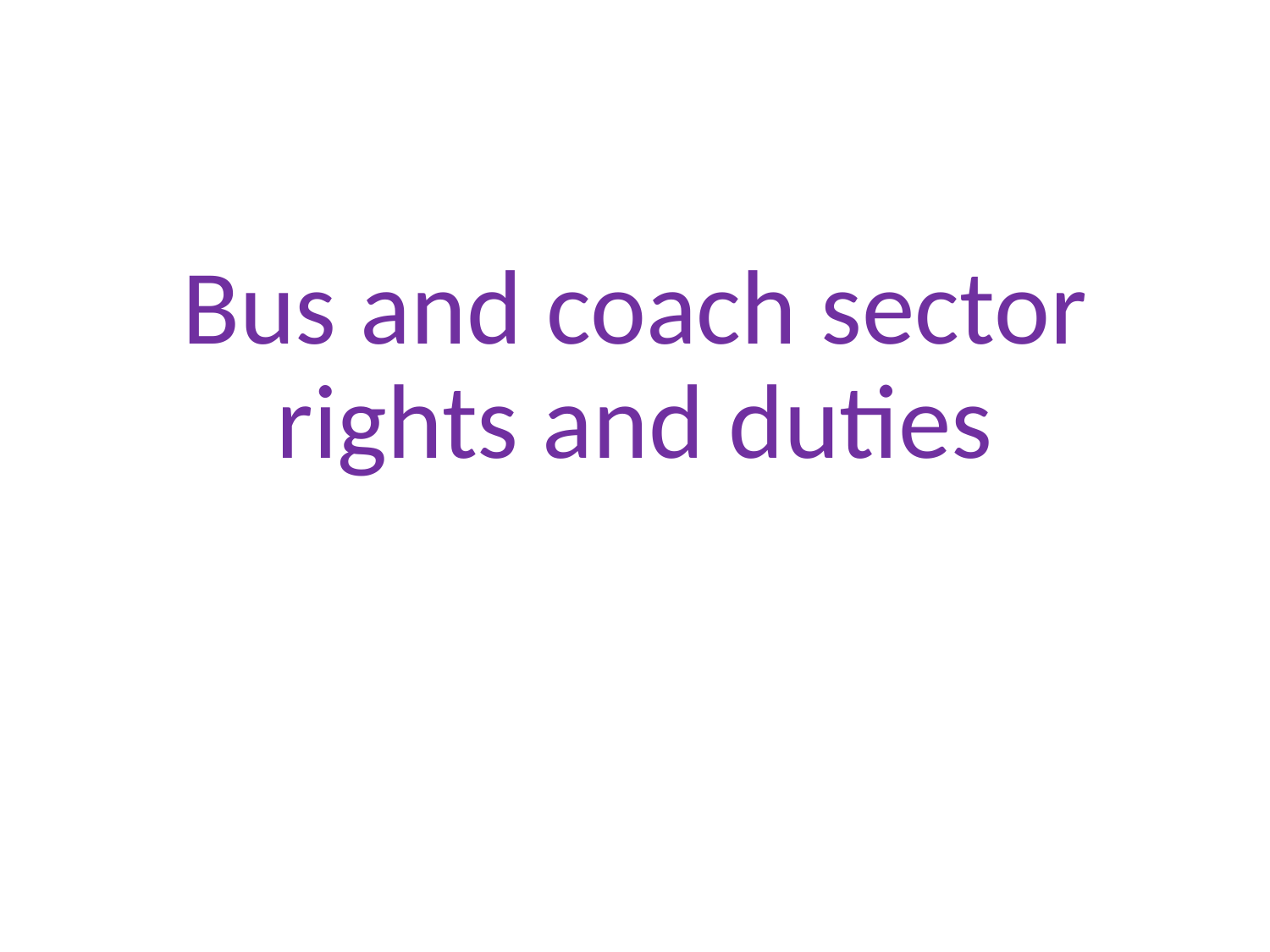

# Bus and coach sector rights and duties